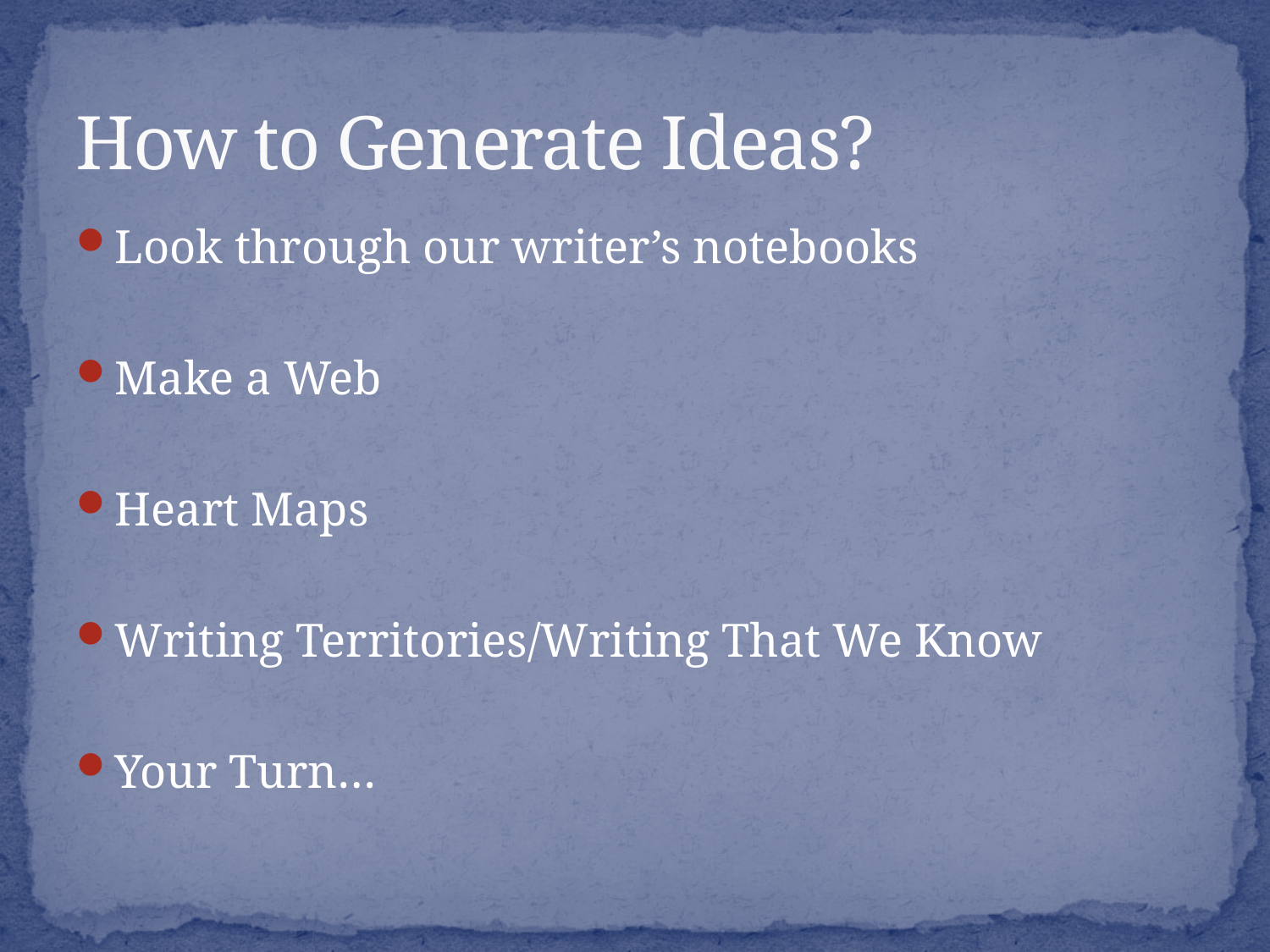

# How to Generate Ideas?
Look through our writer’s notebooks

Make a Web

Heart Maps

Writing Territories/Writing That We Know

Your Turn…